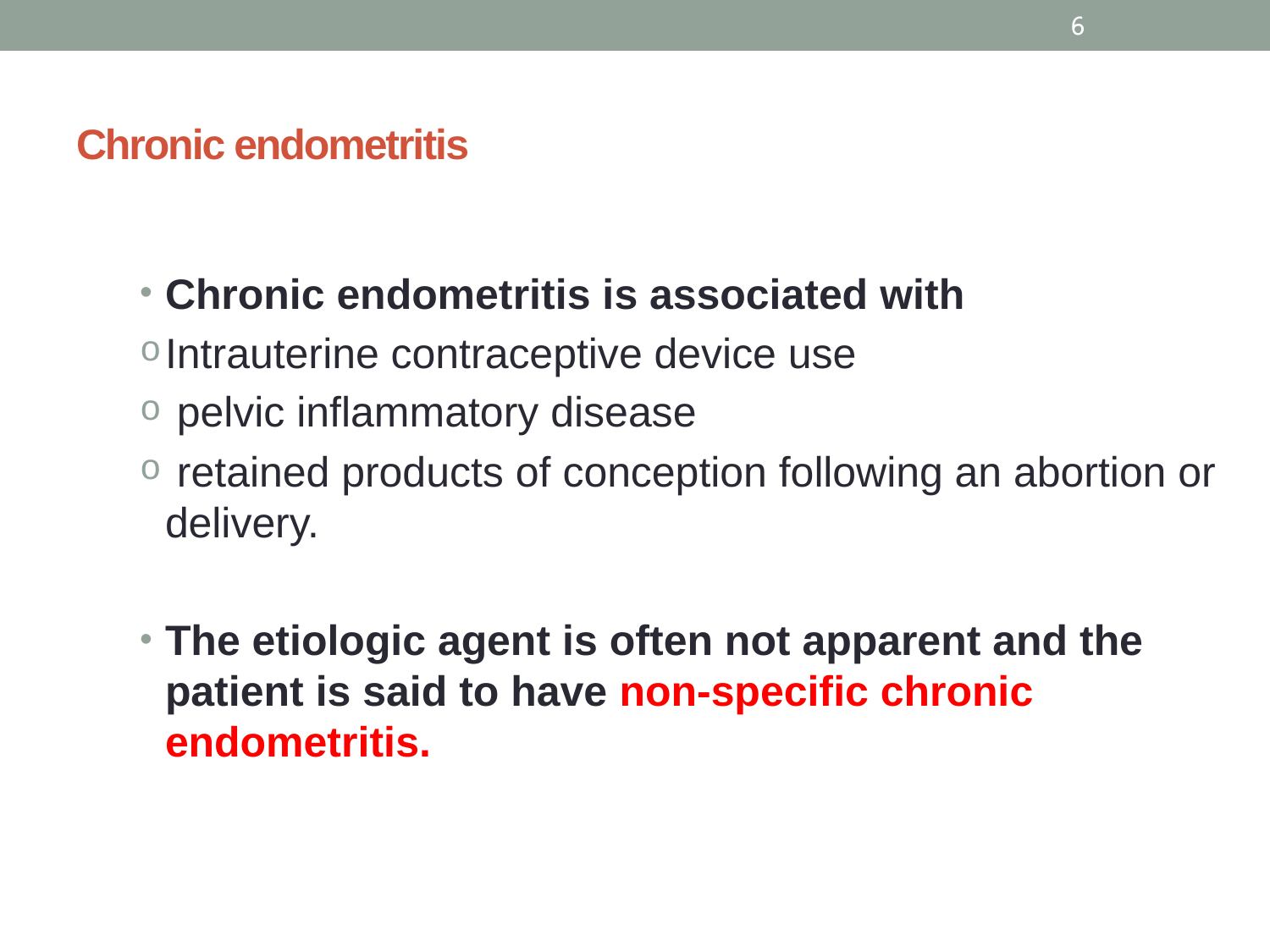

6
# Chronic endometritis

Chronic endometritis is associated with
Intrauterine contraceptive device use
 pelvic inflammatory disease
 retained products of conception following an abortion or delivery.

The etiologic agent is often not apparent and the patient is said to have non-specific chronic endometritis.